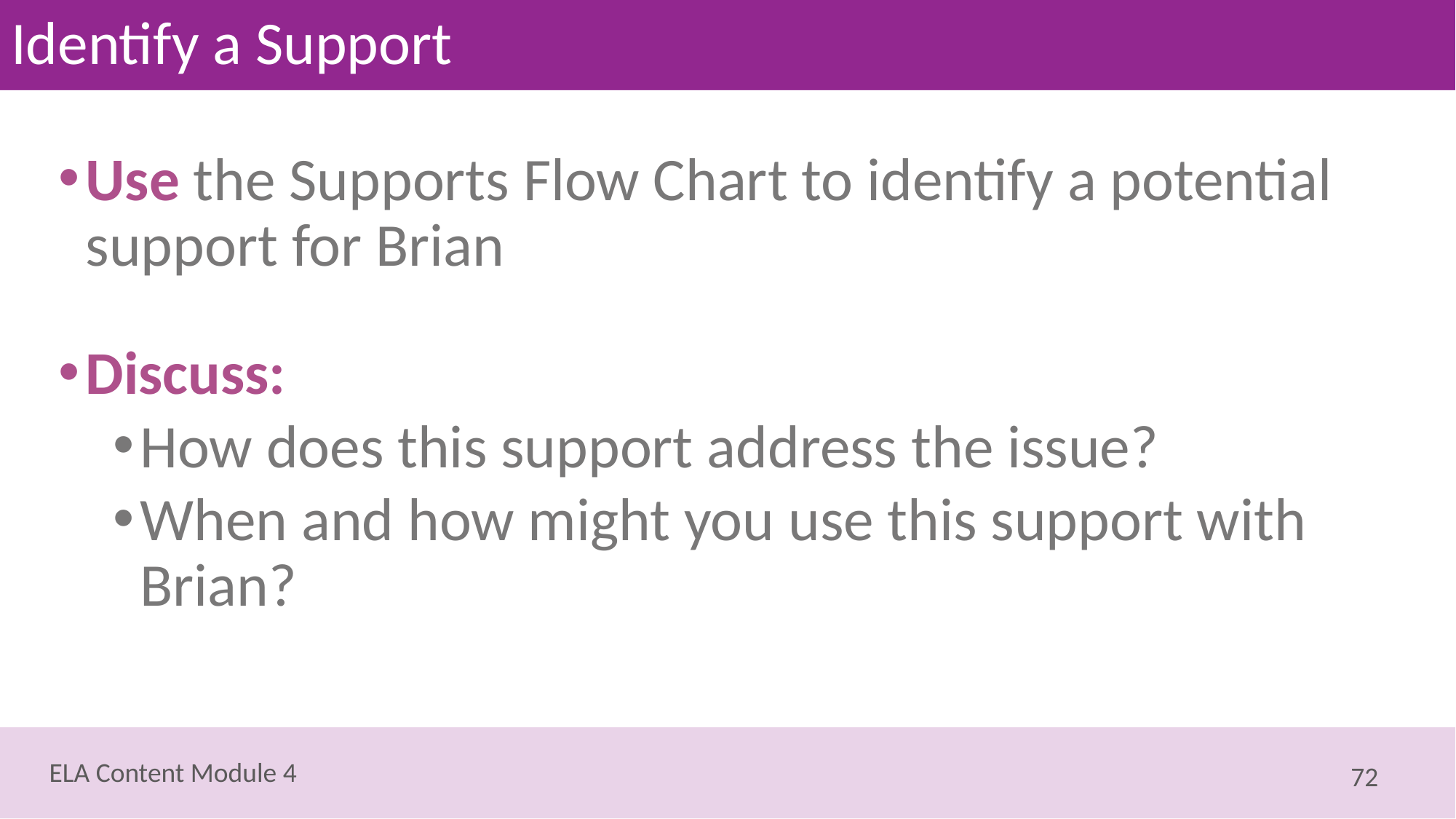

# Identify a Support
Use the Supports Flow Chart to identify a potential support for Brian

Discuss:
How does this support address the issue?
When and how might you use this support with Brian?
72